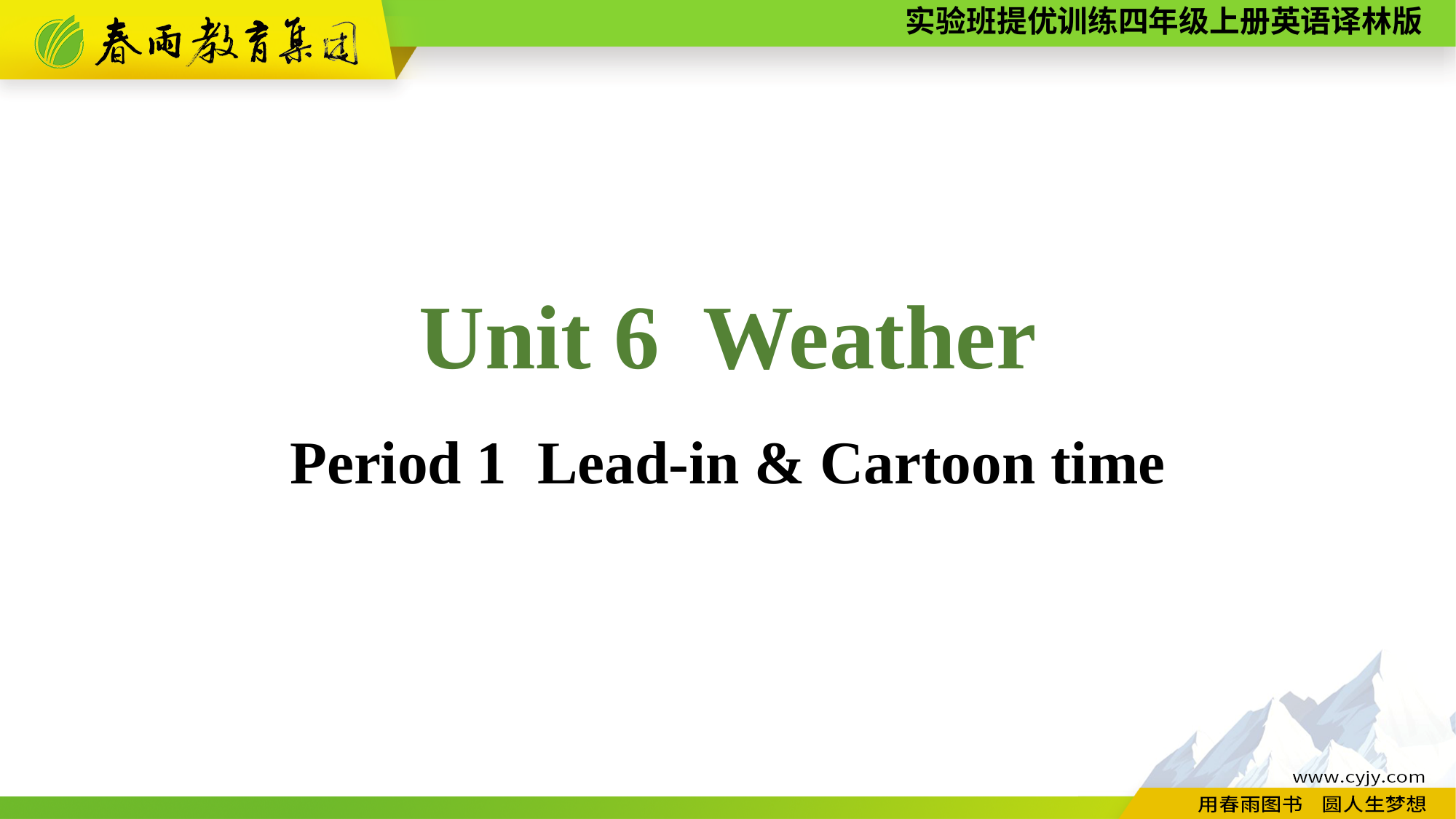

Unit 6  Weather
Period 1  Lead-in & Cartoon time